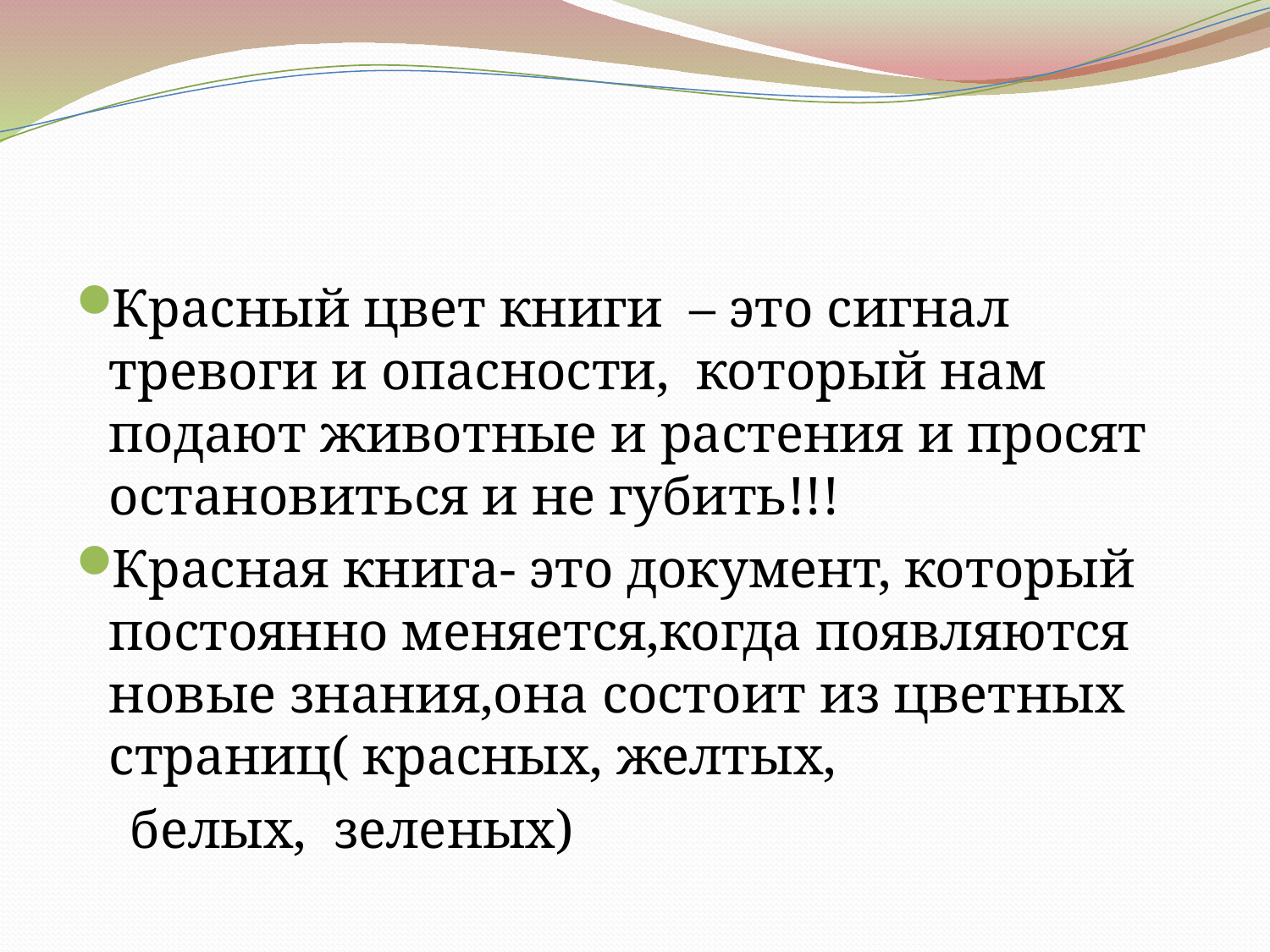

#
Красный цвет книги  – это сигнал тревоги и опасности,  который нам подают животные и растения и просят остановиться и не губить!!!
Красная книга- это документ, который постоянно меняется,когда появляются новые знания,она состоит из цветных страниц( красных, желтых,
    белых,  зеленых)